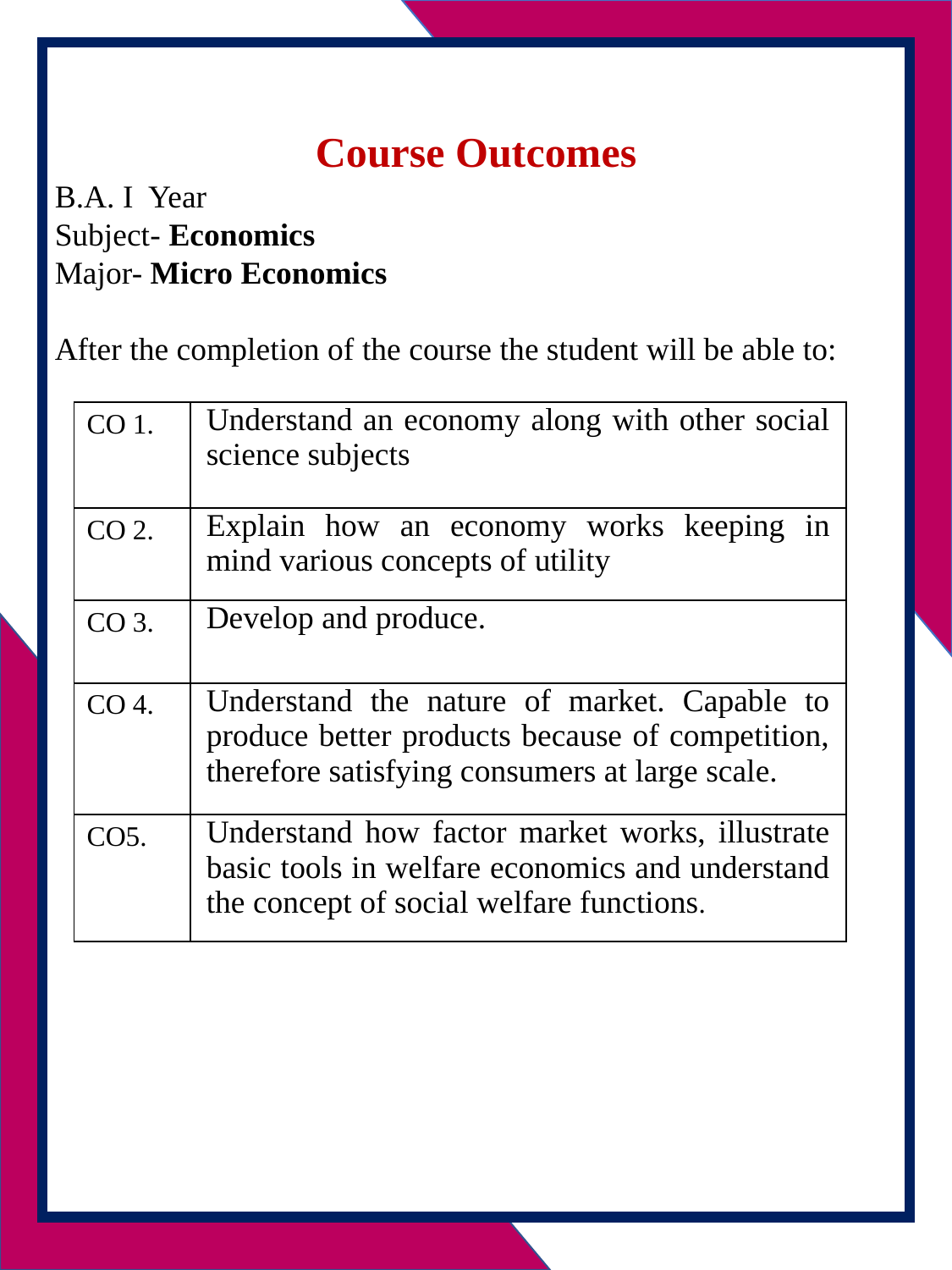

Course Outcomes
B.A. I  Year
Subject- Economics
Major- Micro Economics

After the completion of the course the student will be able to:

| CO 1. | Understand an economy along with other social science subjects... |
| --- | --- |
| CO 2. | Explain how an economy works keeping in mind various concepts of utility |
| CO 3. | Develop and produce. |
| CO 4. | Understand the nature of market. Capable to produce better products because of competition, therefore satisfying consumers at large scale. |
| CO5. | Understand how factor market works, illustrate basic tools in welfare economics and understand the concept of social welfare functions. |